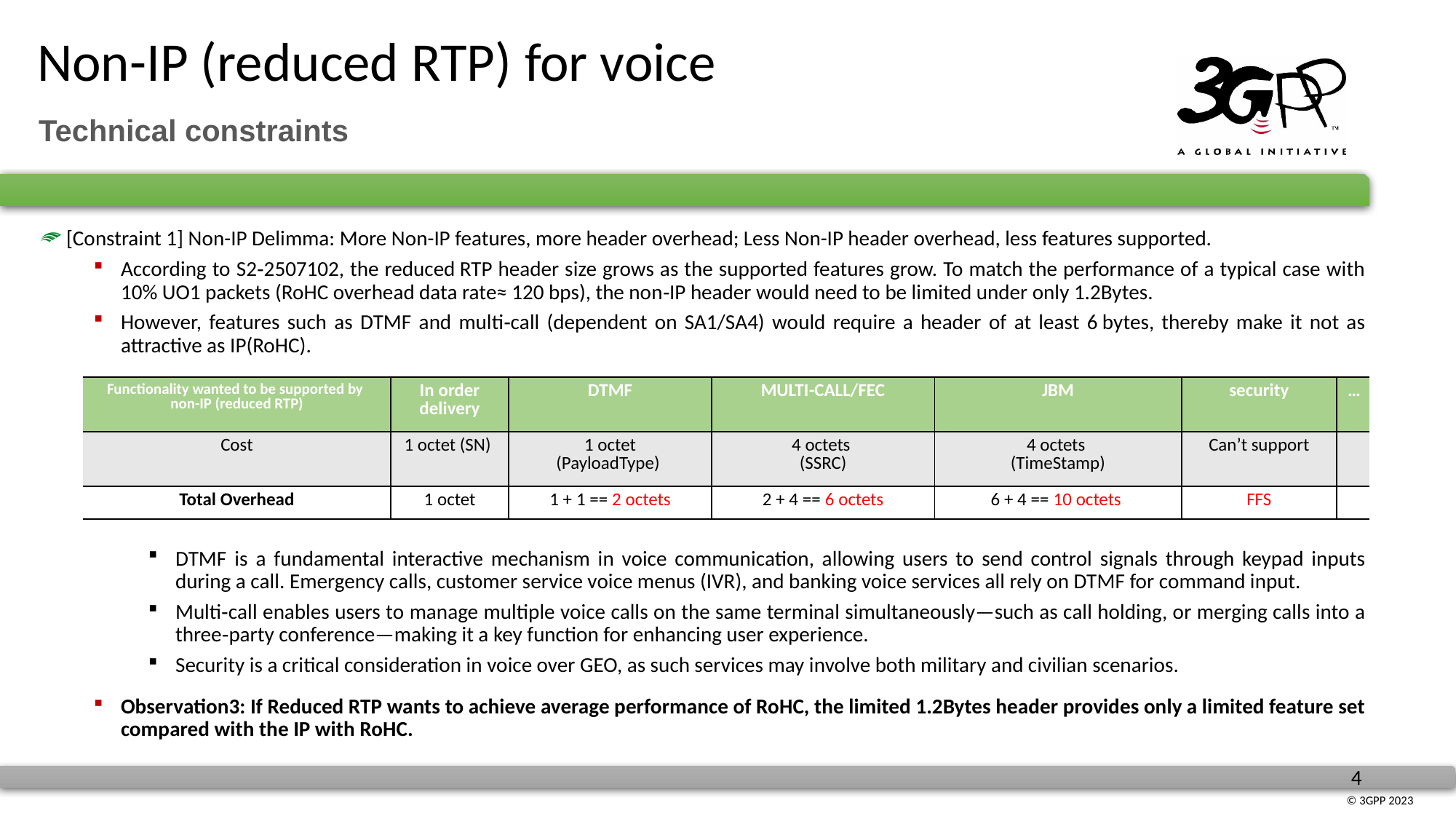

Non-IP (reduced RTP) for voice
Technical constraints
[Constraint 1] Non-IP Delimma: More Non-IP features, more header overhead; Less Non-IP header overhead, less features supported.
According to S2‑2507102, the reduced RTP header size grows as the supported features grow. To match the performance of a typical case with 10% UO1 packets (RoHC overhead data rate≈ 120 bps), the non‑IP header would need to be limited under only 1.2Bytes.
However, features such as DTMF and multi‑call (dependent on SA1/SA4) would require a header of at least 6 bytes, thereby make it not as attractive as IP(RoHC).

DTMF is a fundamental interactive mechanism in voice communication, allowing users to send control signals through keypad inputs during a call. Emergency calls, customer service voice menus (IVR), and banking voice services all rely on DTMF for command input.
Multi‑call enables users to manage multiple voice calls on the same terminal simultaneously—such as call holding, or merging calls into a three‑party conference—making it a key function for enhancing user experience.
Security is a critical consideration in voice over GEO, as such services may involve both military and civilian scenarios.

Observation3: If Reduced RTP wants to achieve average performance of RoHC, the limited 1.2Bytes header provides only a limited feature set compared with the IP with RoHC.

| Functionality wanted to be supported by non-IP (reduced RTP) | In order delivery | DTMF | MULTI-CALL/FEC | JBM | security | … |
| --- | --- | --- | --- | --- | --- | --- |
| Cost | 1 octet (SN) | 1 octet (PayloadType) | 4 octets (SSRC) | 4 octets (TimeStamp) | Can’t support |  |
| Total Overhead | 1 octet | 1 + 1 == 2 octets | 2 + 4 == 6 octets | 6 + 4 == 10 octets | FFS |  |